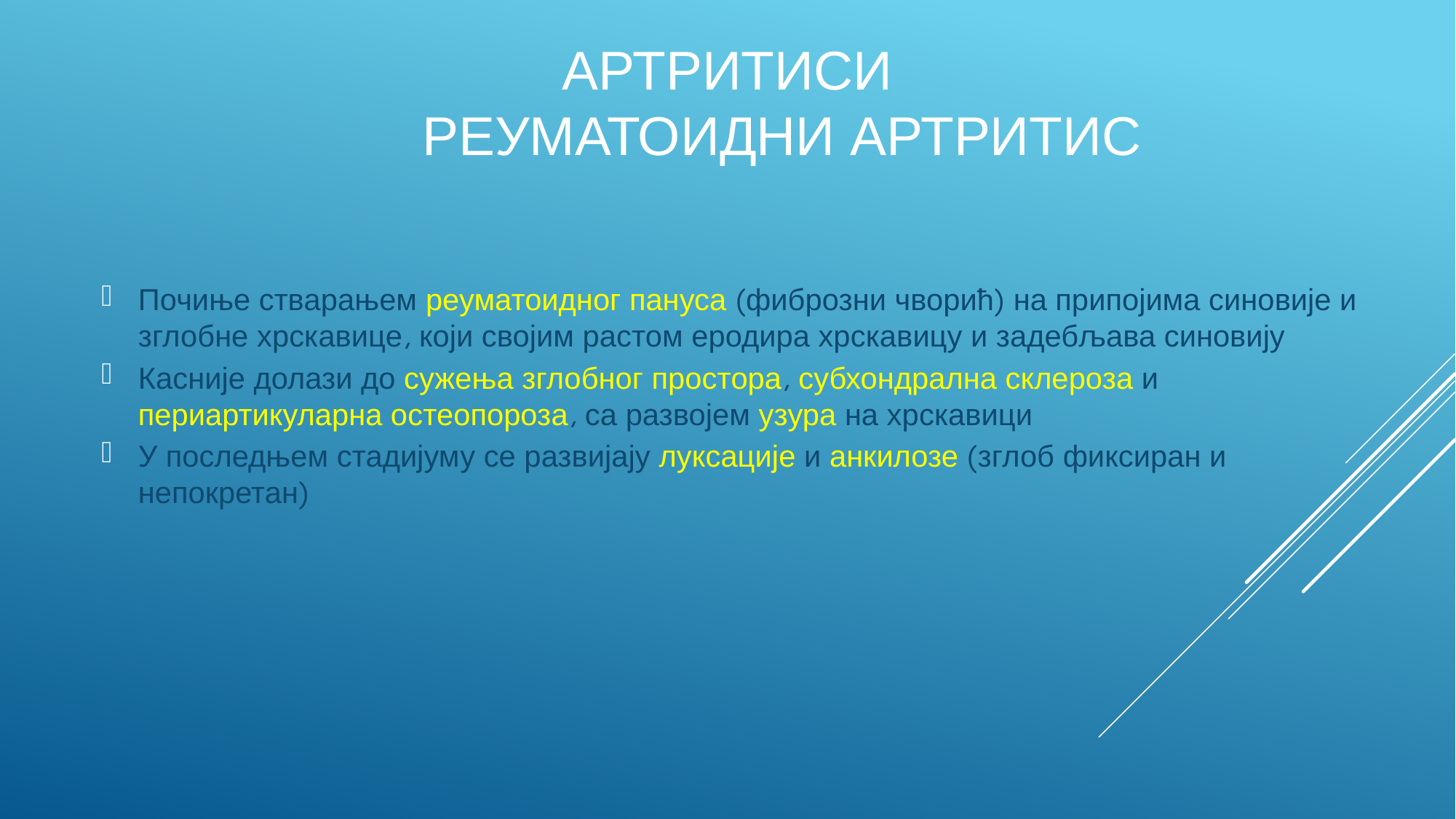

# АРТРИТИСИ РЕУМАТОИДНИ АРТРИТИС

Почиње стварањем реуматоидног пануса (фиброзни чворић) на припојима синовије и зглобне хрскавице, који својим растом еродира хрскавицу и задебљава синовију
Касније долази до сужења зглобног простора, субхондрална склероза и периартикуларна остеопороза, са развојем узура на хрскавици
У последњем стадијуму се развијају луксације и анкилозе (зглоб фиксиран и непокретан)